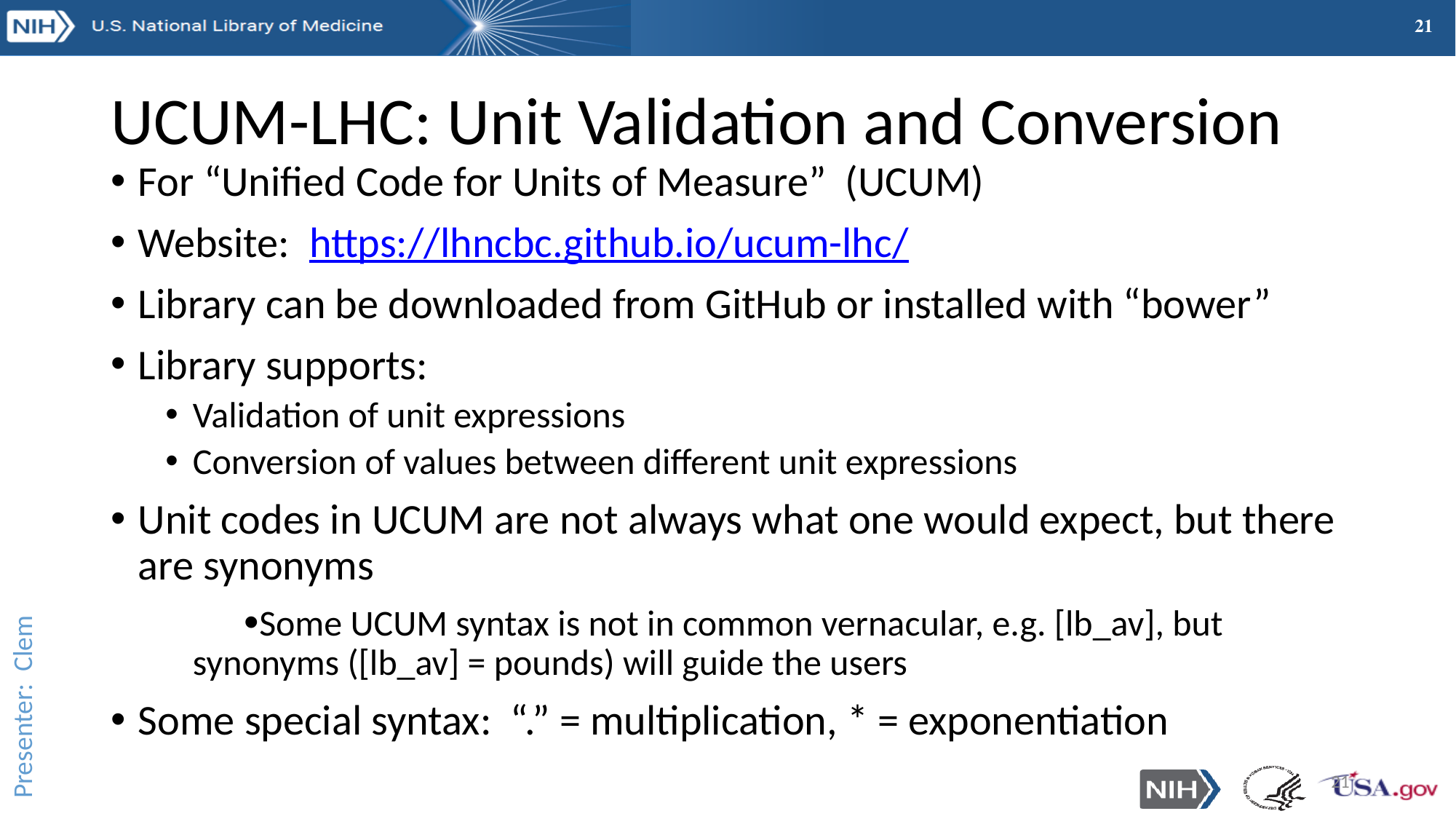

# UCUM-LHC: Unit Validation and Conversion
For “Unified Code for Units of Measure”  (UCUM)
Website:  https://lhncbc.github.io/ucum-lhc/
Library can be downloaded from GitHub or installed with “bower”
Library supports:
Validation of unit expressions
Conversion of values between different unit expressions
Unit codes in UCUM are not always what one would expect, but there are synonyms
Some UCUM syntax is not in common vernacular, e.g. [lb_av], but synonyms ([lb_av] = pounds) will guide the users
Some special syntax:  “.” = multiplication, * = exponentiation
Presenter:  Clem

21